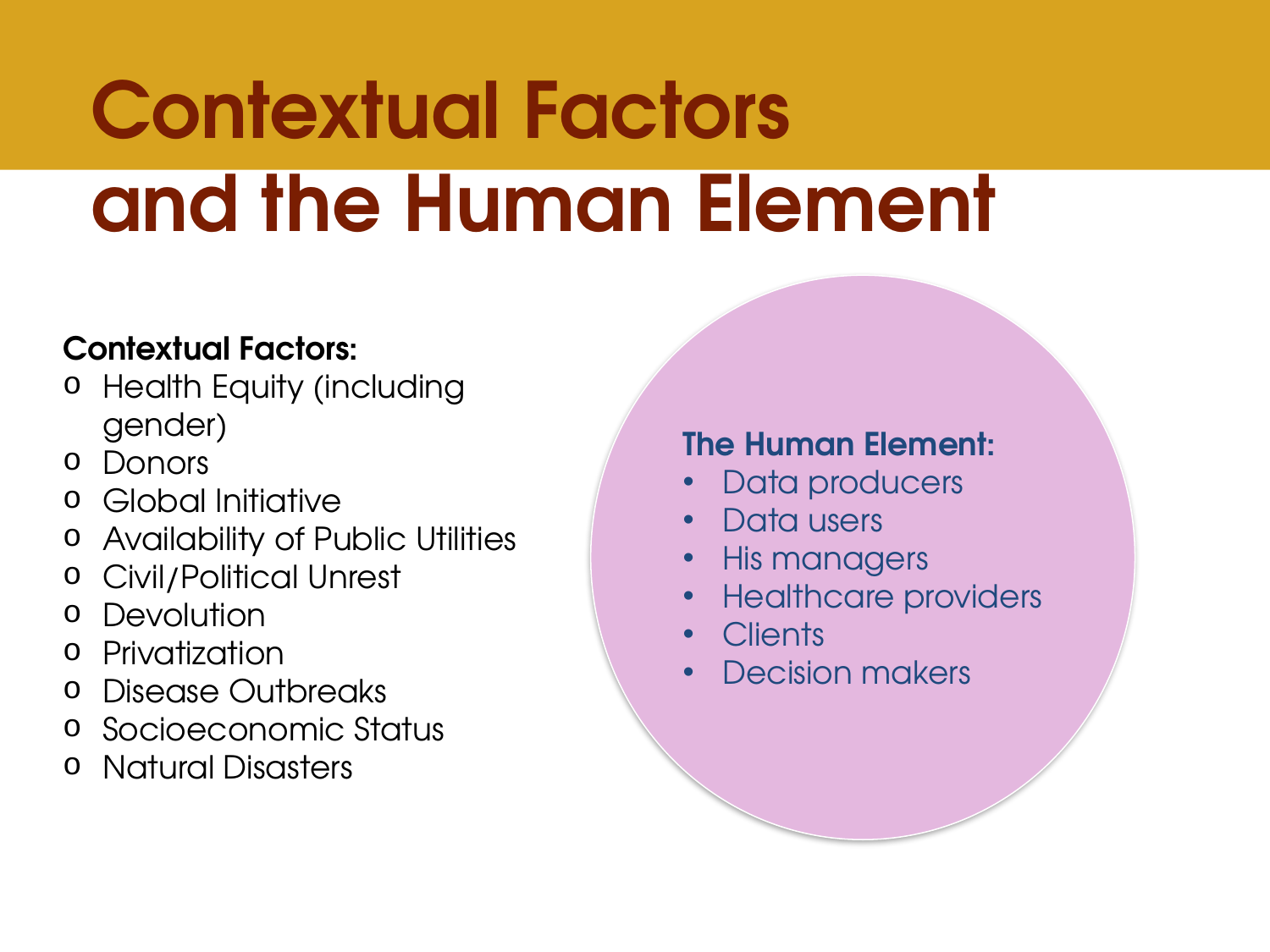

# Contextual Factors and the Human Element
The Human Element:
Data producers
Data users
His managers
Healthcare providers
Clients
Decision makers
Contextual Factors:
Health Equity (including gender)
Donors
Global Initiative
Availability of Public Utilities
Civil/Political Unrest
Devolution
Privatization
Disease Outbreaks
Socioeconomic Status
Natural Disasters